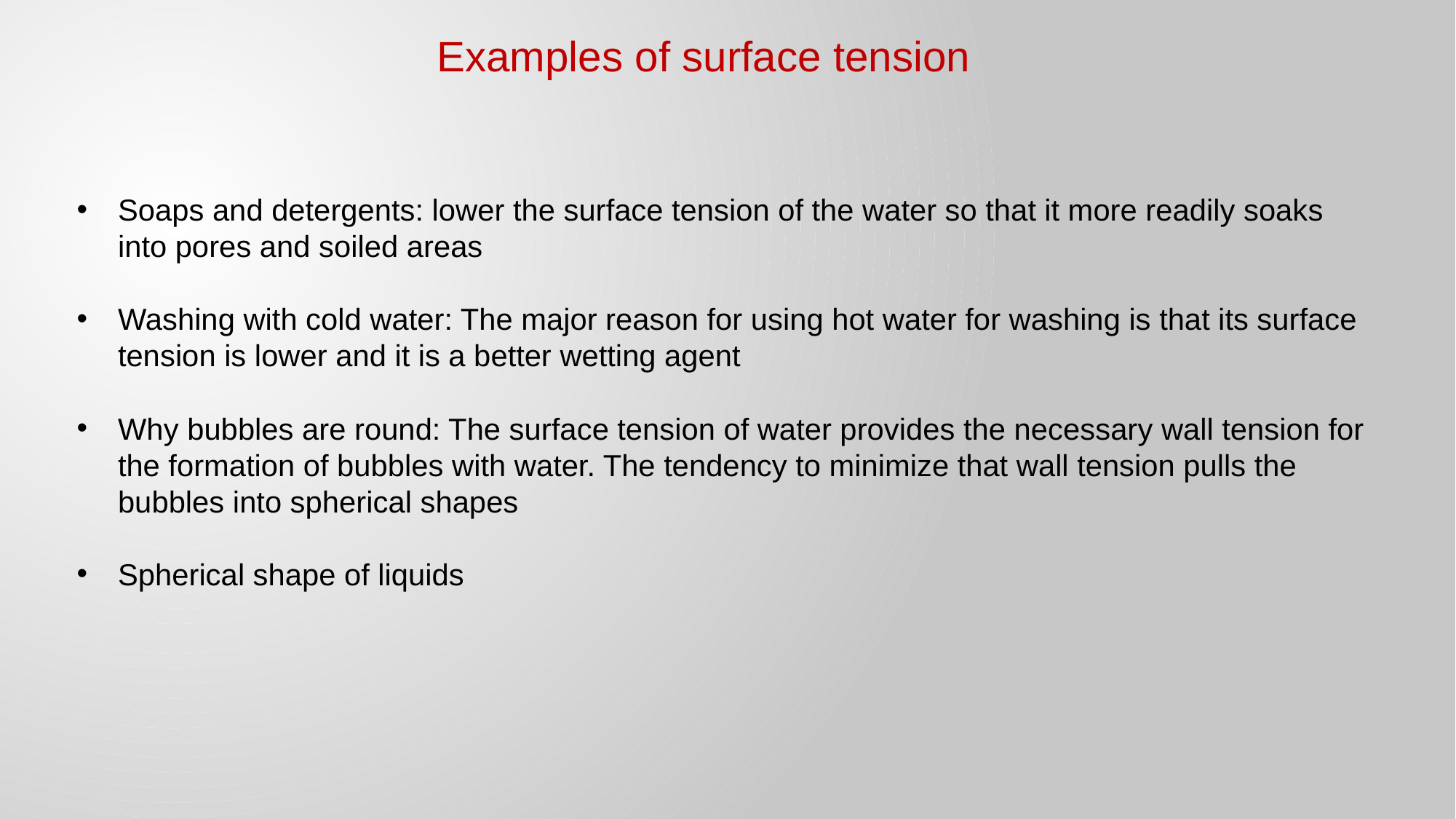

Examples of surface tension
Soaps and detergents: lower the surface tension of the water so that it more readily soaks into pores and soiled areas

Washing with cold water: The major reason for using hot water for washing is that its surface tension is lower and it is a better wetting agent

Why bubbles are round: The surface tension of water provides the necessary wall tension for the formation of bubbles with water. The tendency to minimize that wall tension pulls the bubbles into spherical shapes

Spherical shape of liquids